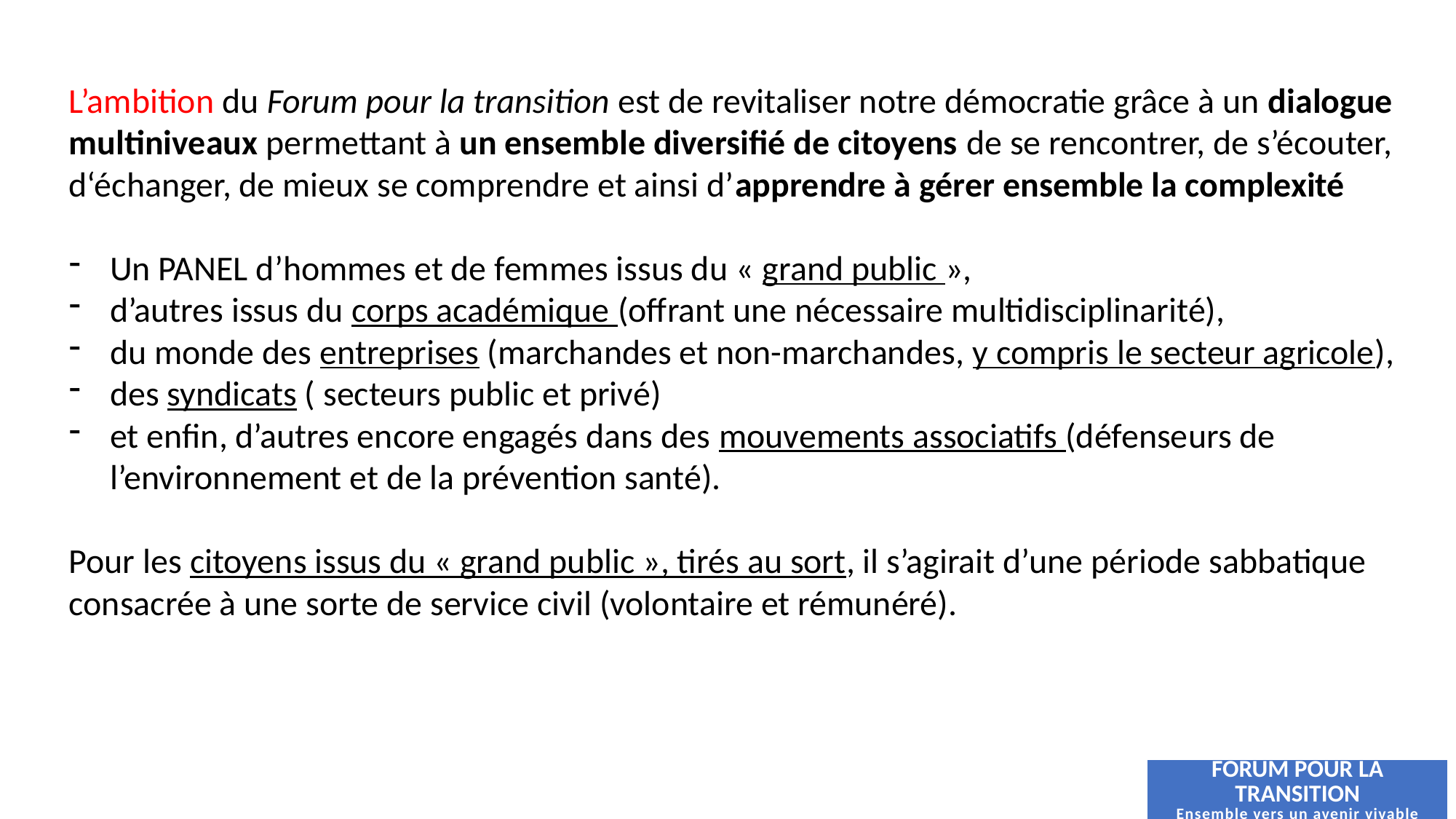

L’ambition du Forum pour la transition est de revitaliser notre démocratie grâce à un dialogue multiniveaux permettant à un ensemble diversifié de citoyens de se rencontrer, de s’écouter, d‘échanger, de mieux se comprendre et ainsi d’apprendre à gérer ensemble la complexité

Un PANEL d’hommes et de femmes issus du « grand public »,
d’autres issus du corps académique (offrant une nécessaire multidisciplinarité),
du monde des entreprises (marchandes et non-marchandes, y compris le secteur agricole),
des syndicats ( secteurs public et privé)
et enfin, d’autres encore engagés dans des mouvements associatifs (défenseurs de l’environnement et de la prévention santé).

Pour les citoyens issus du « grand public », tirés au sort, il s’agirait d’une période sabbatique consacrée à une sorte de service civil (volontaire et rémunéré).